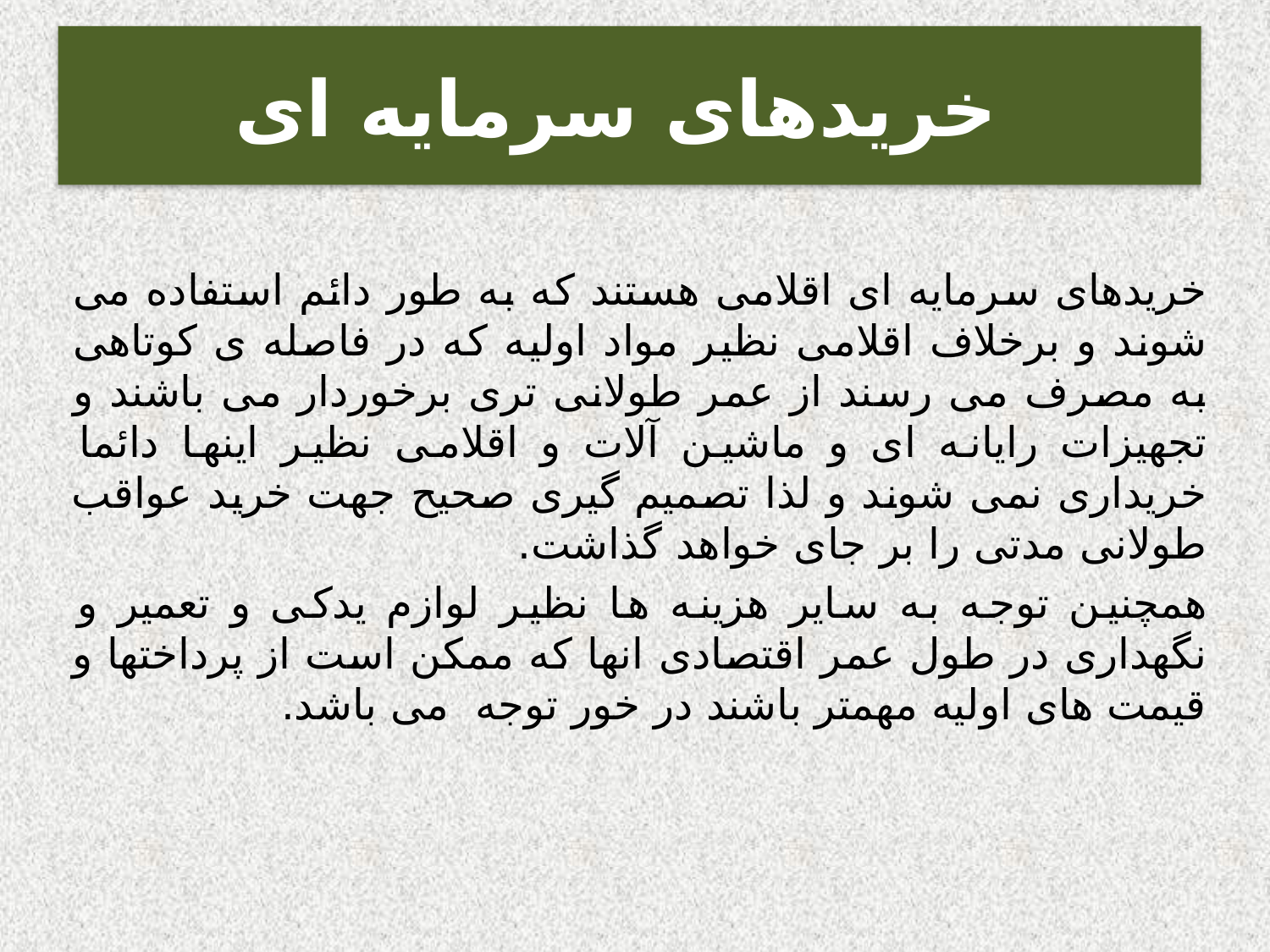

# خریدهای سرمایه ای
خریدهای سرمایه ای اقلامی هستند که به طور دائم استفاده می شوند و برخلاف اقلامی نظیر مواد اولیه که در فاصله ی کوتاهی به مصرف می رسند از عمر طولانی تری برخوردار می باشند و تجهیزات رایانه ای و ماشین آلات و اقلامی نظیر اینها دائما خریداری نمی شوند و لذا تصمیم گیری صحیح جهت خرید عواقب طولانی مدتی را بر جای خواهد گذاشت.
همچنین توجه به سایر هزینه ها نظیر لوازم یدکی و تعمیر و نگهداری در طول عمر اقتصادی انها که ممکن است از پرداختها و قیمت های اولیه مهمتر باشند در خور توجه  می باشد.